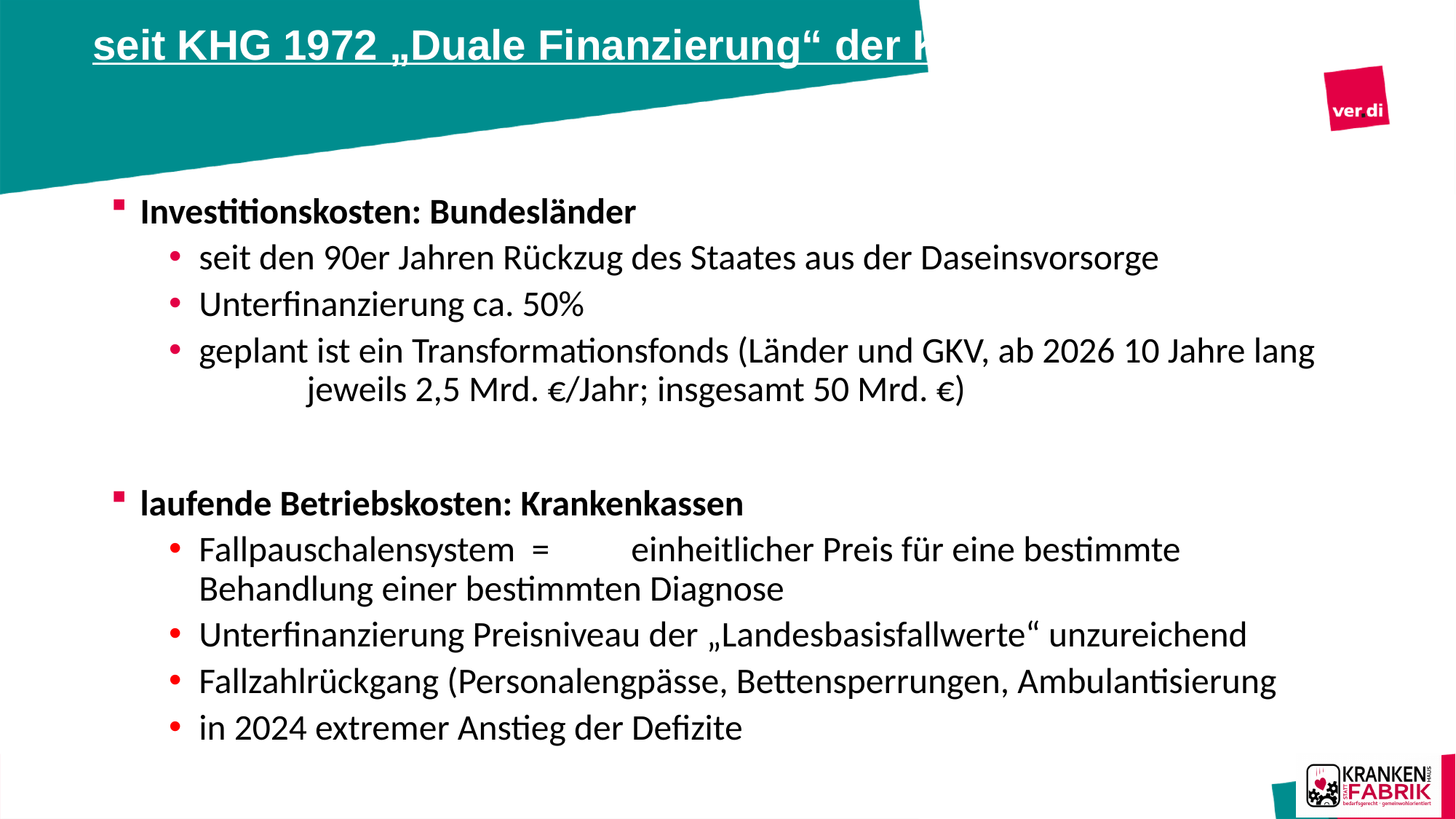

# seit KHG 1972 „Duale Finanzierung“ der KH
Investitionskosten: Bundesländer
seit den 90er Jahren Rückzug des Staates aus der Daseinsvorsorge
Unterfinanzierung ca. 50%
geplant ist ein Transformationsfonds (Länder und GKV, ab 2026 10 Jahre lang 					jeweils 2,5 Mrd. €/Jahr; insgesamt 50 Mrd. €)

laufende Betriebskosten: Krankenkassen
Fallpauschalensystem  = 	einheitlicher Preis für eine bestimmte 						Behandlung einer bestimmten Diagnose
Unterfinanzierung Preisniveau der „Landesbasisfallwerte“ unzureichend
Fallzahlrückgang (Personalengpässe, Bettensperrungen, Ambulantisierung
in 2024 extremer Anstieg der Defizite